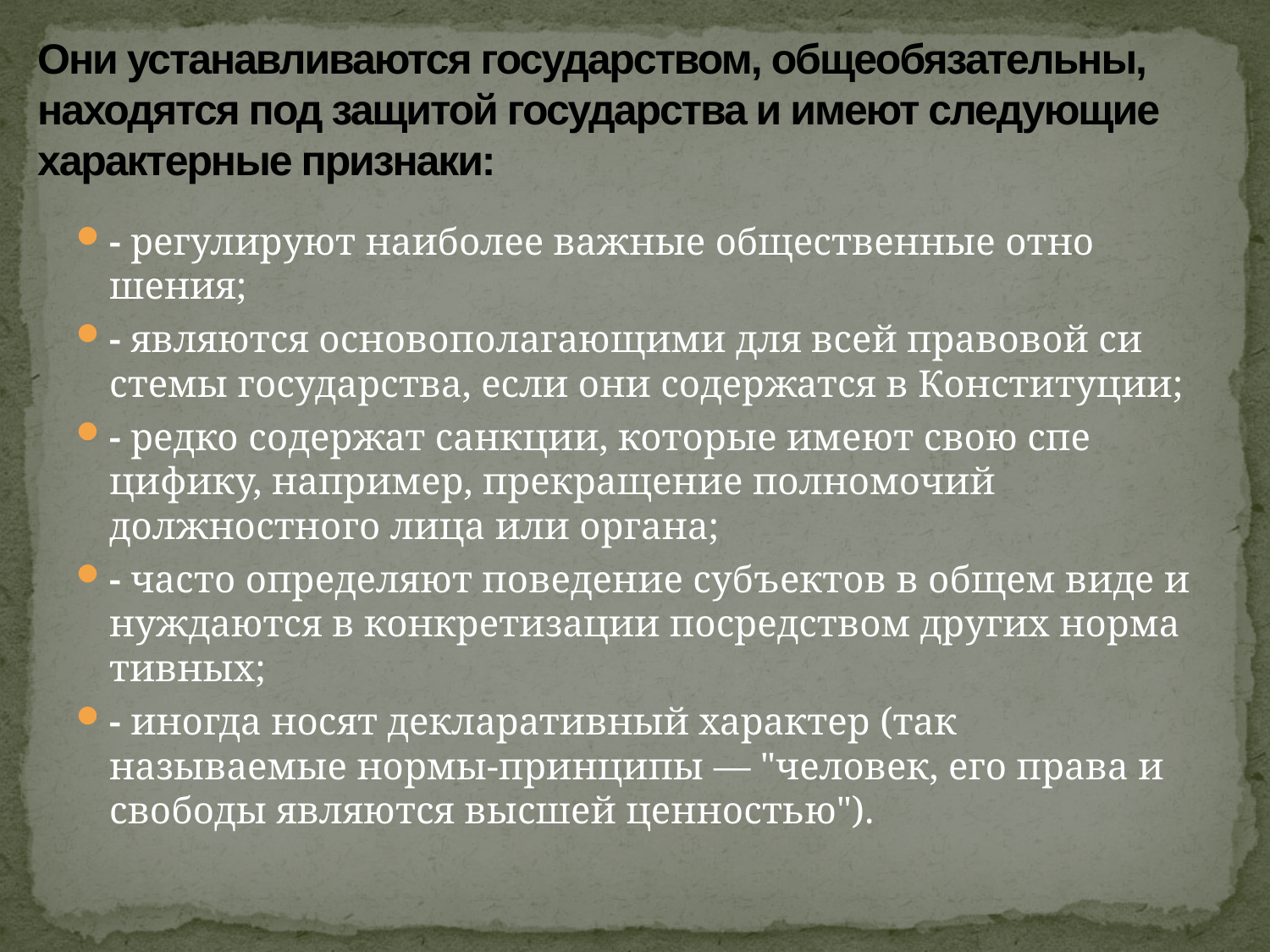

# Они устанавли­ваются государством, общеобязательны, находятся под за­щитой государства и имеют следующие характерные при­знаки:
- регулируют наиболее важные общественные отно­шения;
- являются основополагающими для всей правовой си­стемы государства, если они содержатся в Конституции;
- редко содержат санкции, которые имеют свою спе­цифику, например, прекращение полномочий должностно­го лица или органа;
- часто определяют поведение субъектов в общем виде и нуждаются в конкретизации посредством других норма­тивных;
- иногда носят декларативный характер (так называемые нормы-принципы — "человек, его права и свободы являются высшей ценностью").